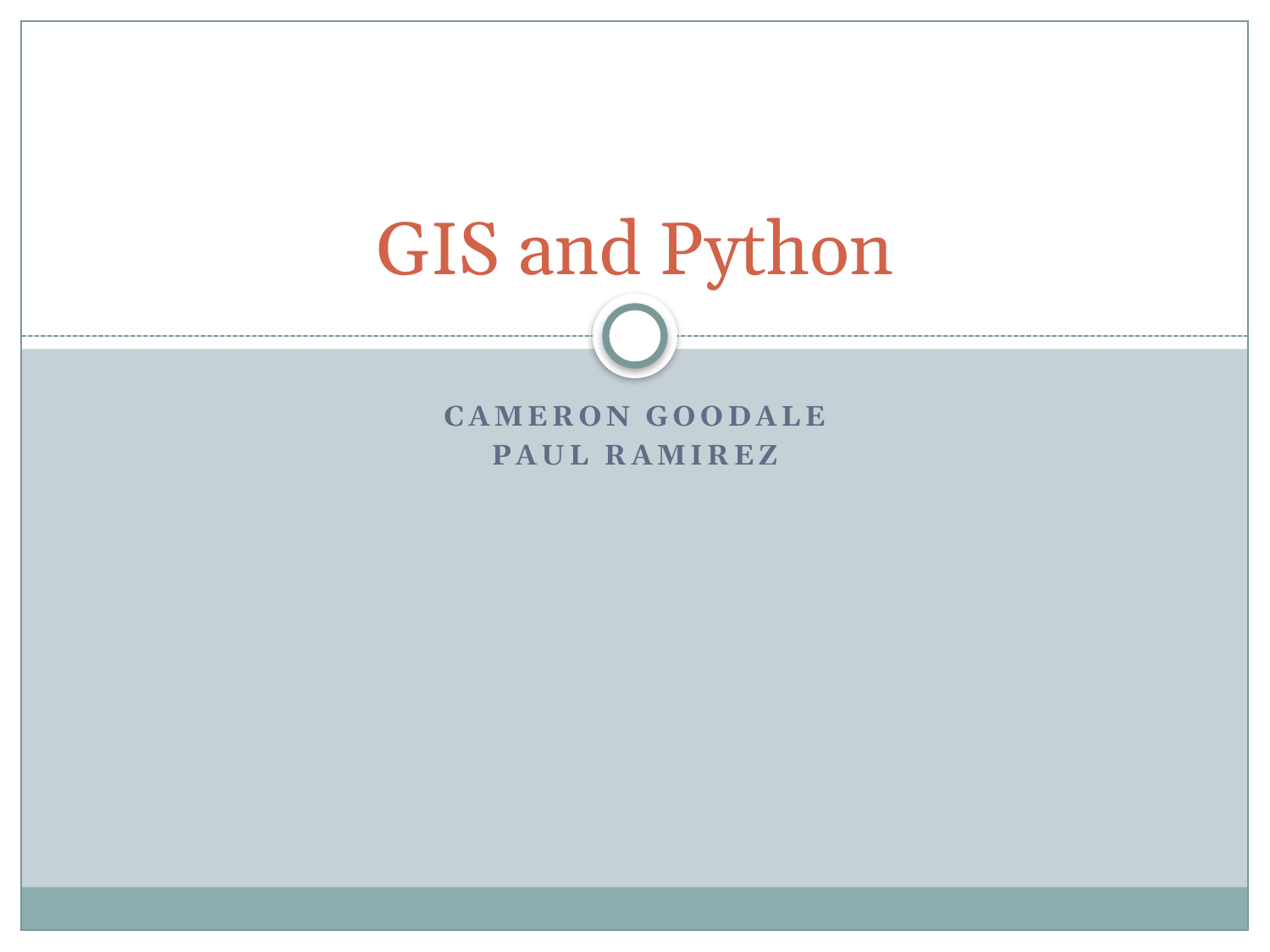

# GIS and Python
Cameron Goodale
Paul Ramirez